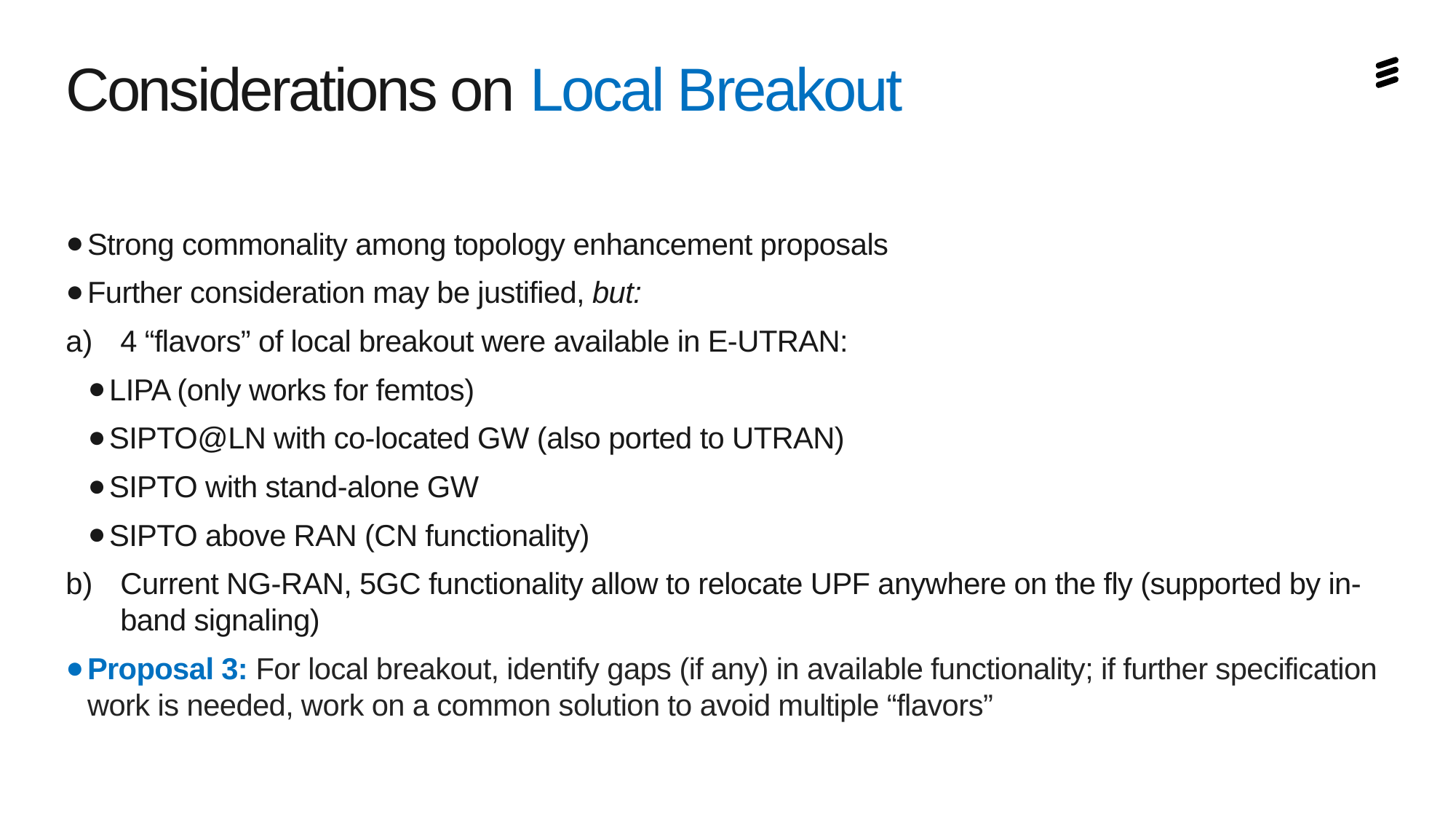

# Considerations on Local Breakout
Strong commonality among topology enhancement proposals
Further consideration may be justified, but:
4 “flavors” of local breakout were available in E-UTRAN:
LIPA (only works for femtos)
SIPTO@LN with co-located GW (also ported to UTRAN)
SIPTO with stand-alone GW
SIPTO above RAN (CN functionality)
Current NG-RAN, 5GC functionality allow to relocate UPF anywhere on the fly (supported by in-band signaling)
Proposal 3: For local breakout, identify gaps (if any) in available functionality; if further specification work is needed, work on a common solution to avoid multiple “flavors”